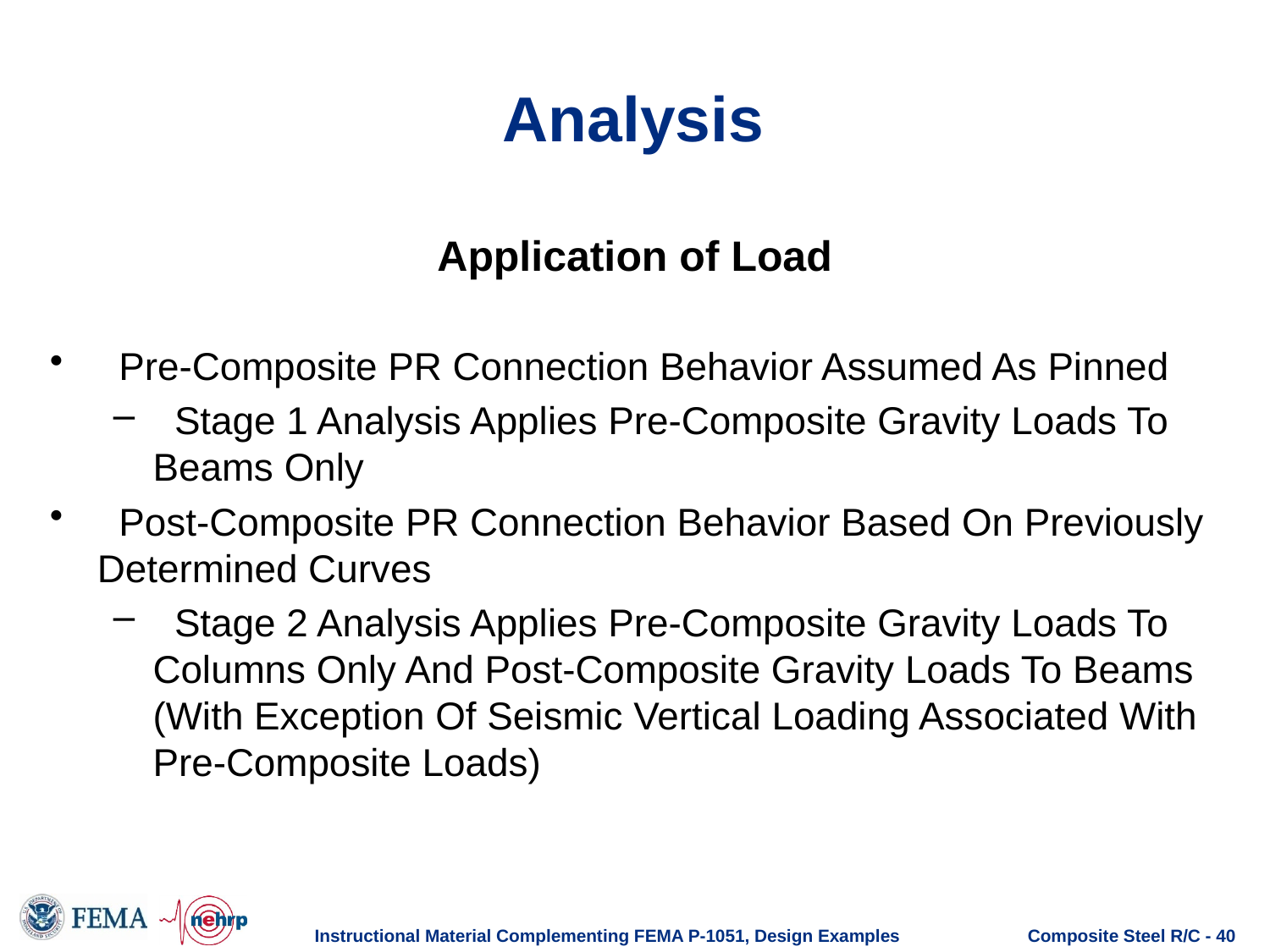

# Analysis
Application of Load

  Pre-Composite PR Connection Behavior Assumed As Pinned
  Stage 1 Analysis Applies Pre-Composite Gravity Loads To Beams Only
  Post-Composite PR Connection Behavior Based On Previously Determined Curves
  Stage 2 Analysis Applies Pre-Composite Gravity Loads To Columns Only And Post-Composite Gravity Loads To Beams (With Exception Of Seismic Vertical Loading Associated With Pre-Composite Loads)
Instructional Material Complementing FEMA P-1051, Design Examples
Composite Steel R/C - 40